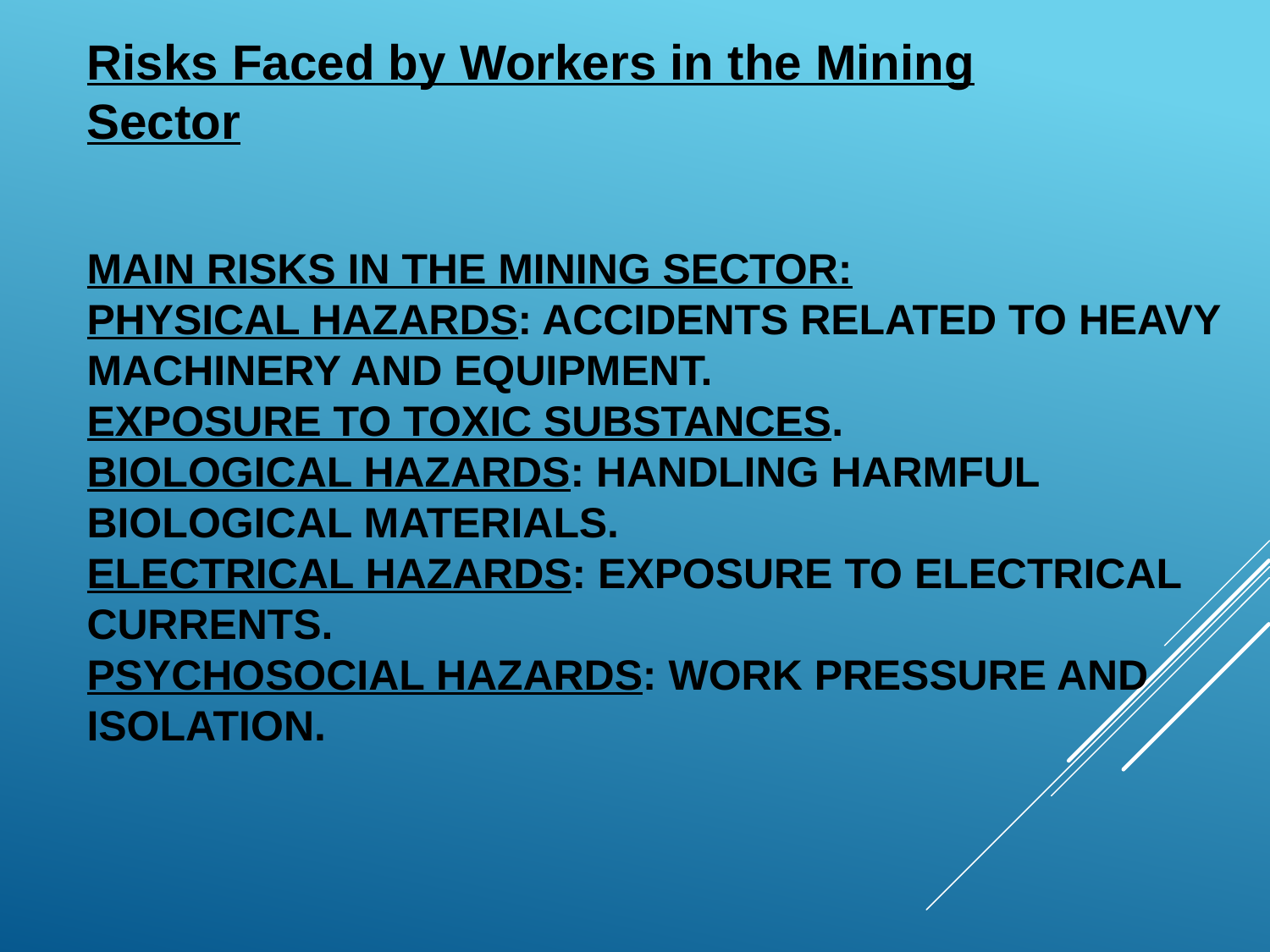

Risks Faced by Workers in the Mining Sector

# Main Risks in the Mining Sector: Physical Hazards: Accidents related to heavy machinery and equipment. Exposure to toxic substances. Biological Hazards: Handling harmful biological materials. Electrical Hazards: Exposure to electrical currents. Psychosocial Hazards: Work pressure and isolation.